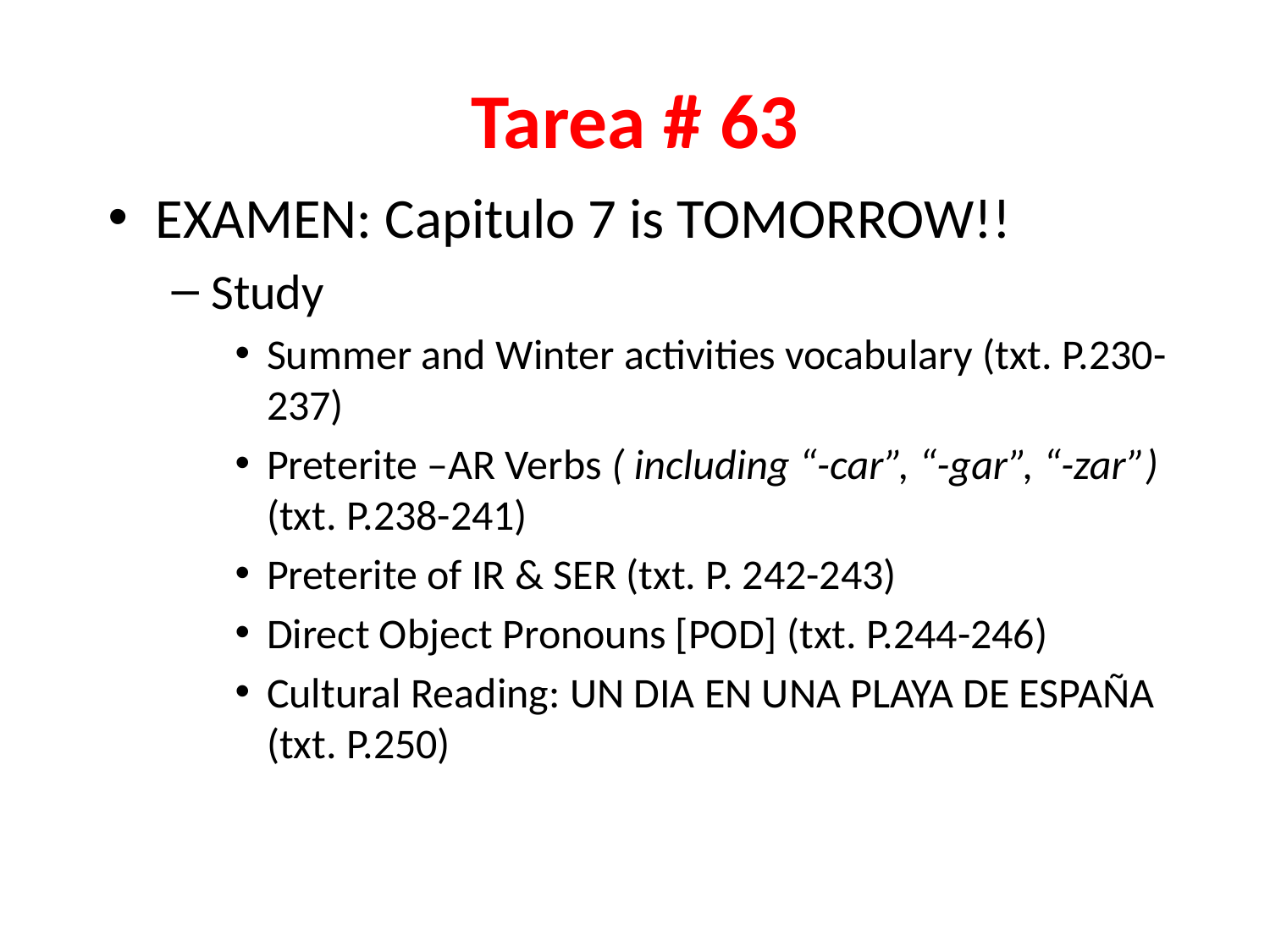

# Tarea # 63
EXAMEN: Capitulo 7 is TOMORROW!!
Study
Summer and Winter activities vocabulary (txt. P.230-237)
Preterite –AR Verbs ( including “-car”, “-gar”, “-zar”) (txt. P.238-241)
Preterite of IR & SER (txt. P. 242-243)
Direct Object Pronouns [POD] (txt. P.244-246)
Cultural Reading: UN DIA EN UNA PLAYA DE ESPAÑA (txt. P.250)